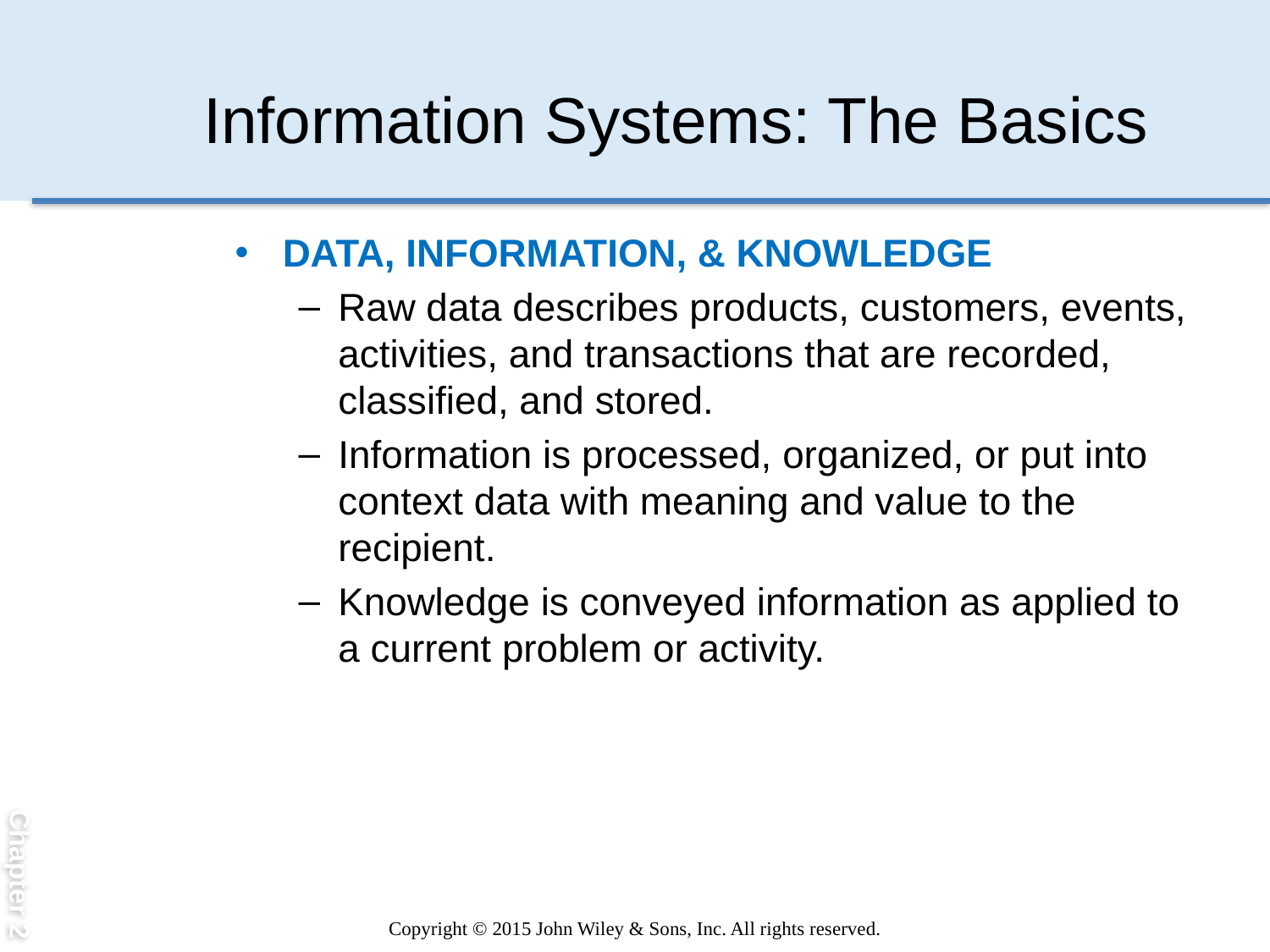

Chapter 2
# Information Systems: The Basics
DATA, INFORMATION, & KNOWLEDGE
Raw data describes products, customers, events, activities, and transactions that are recorded, classified, and stored.
Information is processed, organized, or put into context data with meaning and value to the recipient.
Knowledge is conveyed information as applied to a current problem or activity.